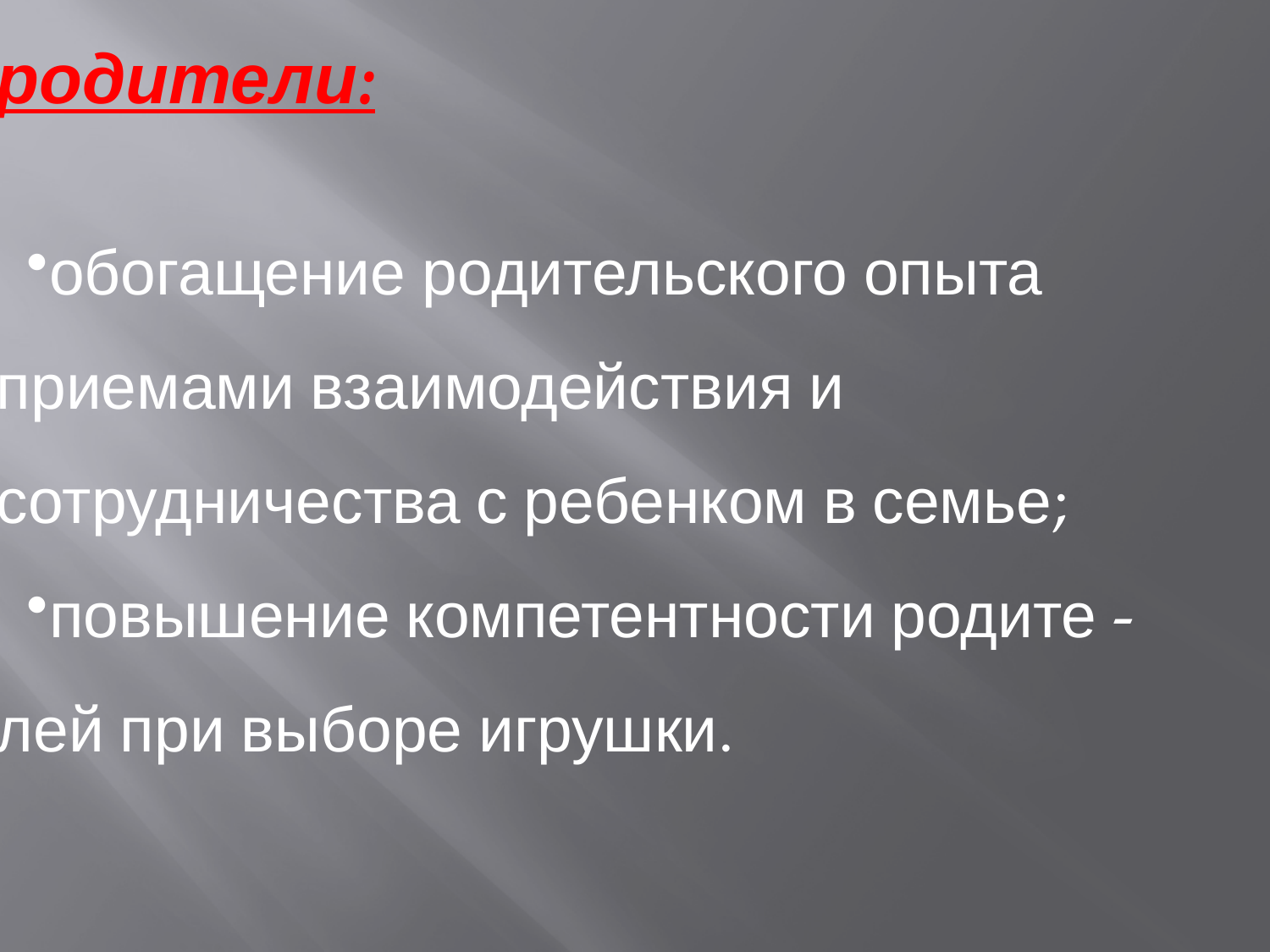

родители:

обогащение родительского опыта
приемами взаимодействия и
сотрудничества с ребенком в семье;
повышение компетентности родите -
лей при выборе игрушки.